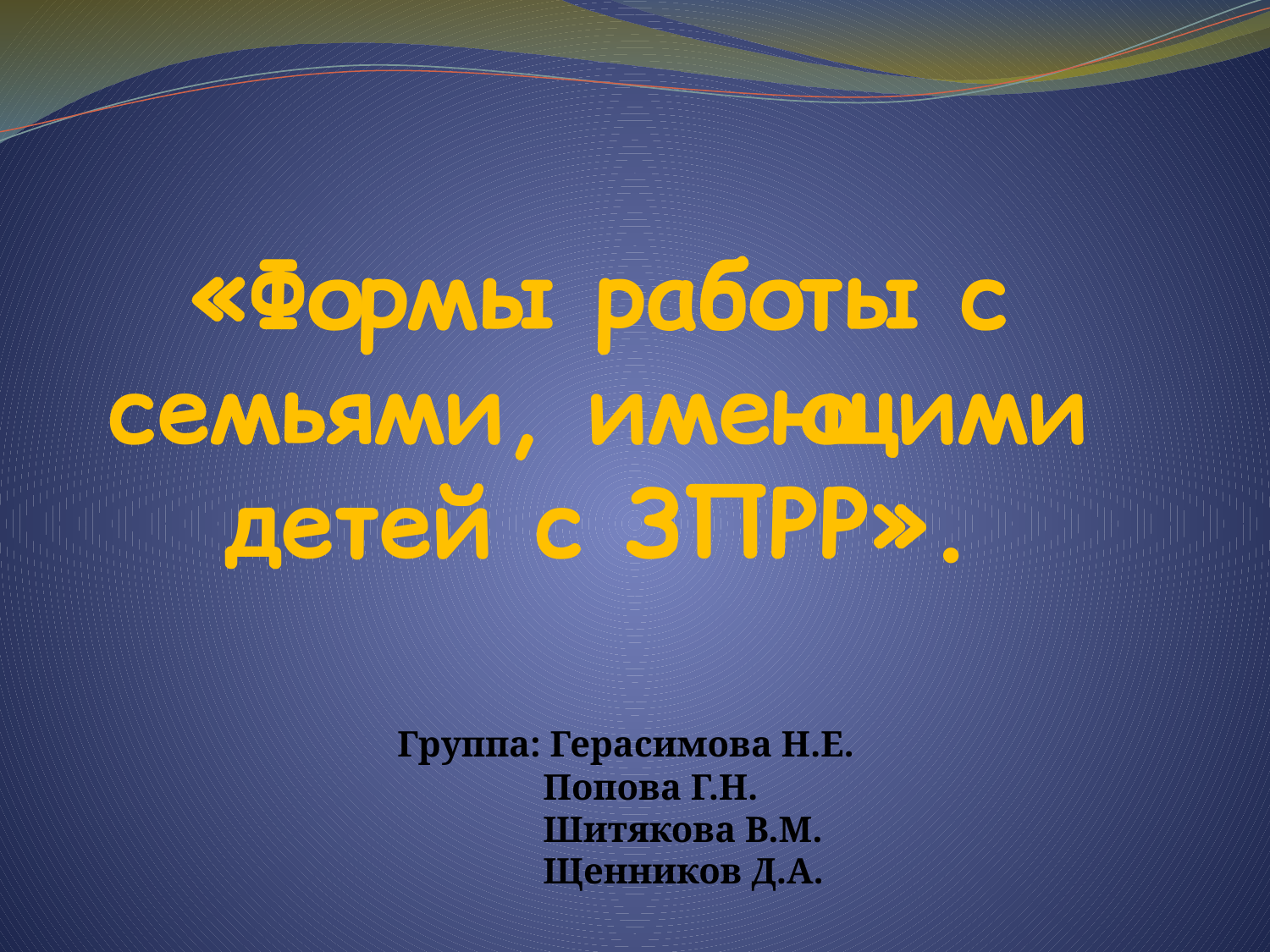

# «Формы работы с семьями, имеющими детей с ЗПРР».
Группа: Герасимова Н.Е.
                Попова Г.Н.
                Шитякова В.М.
                Щенников Д.А.